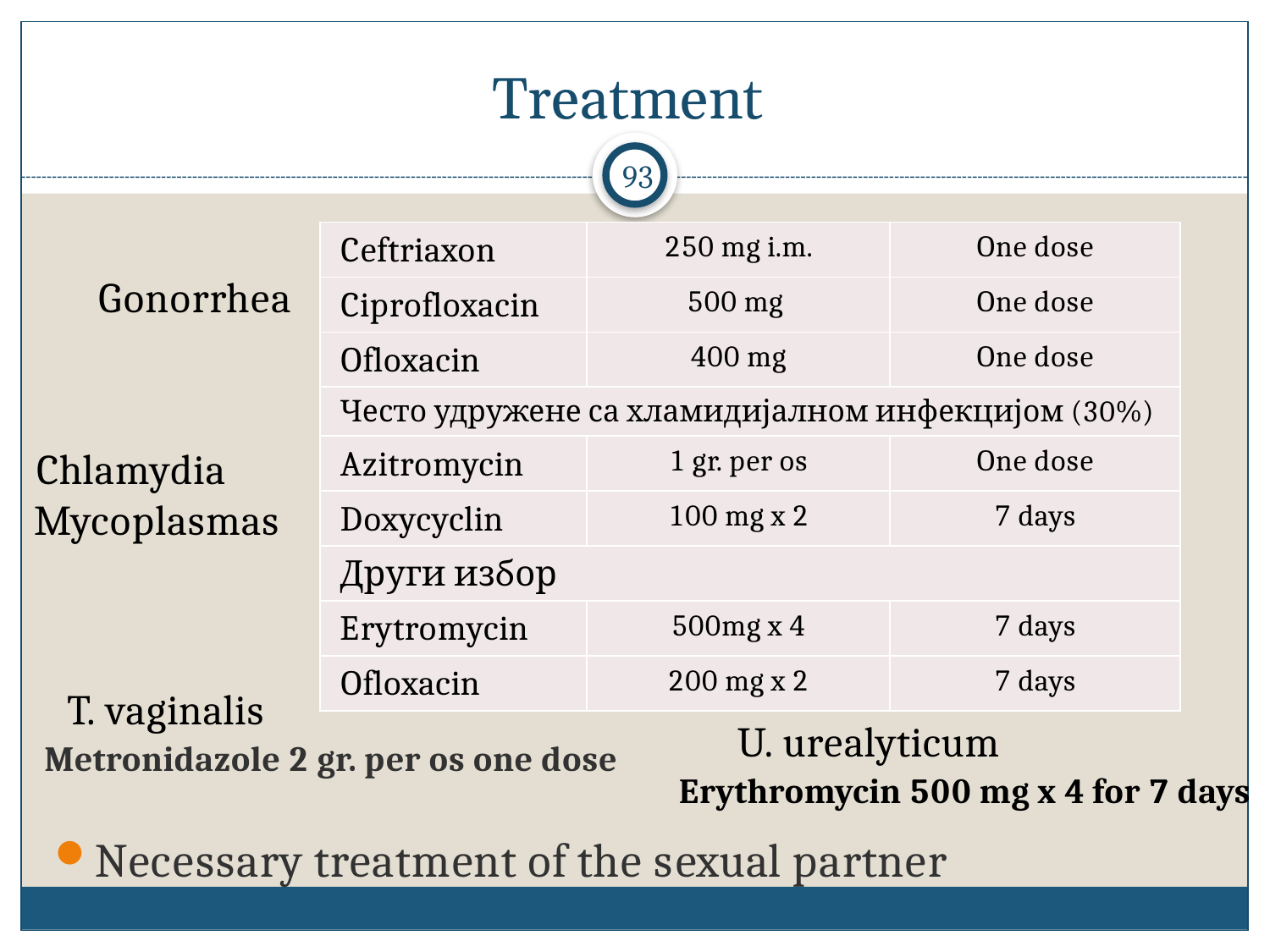

# Treatment
93

Necessary treatment of the sexual partner
| Ceftriaxon | 250 mg i.m. | One dose |
| --- | --- | --- |
| Ciprofloxacin | 500 mg | One dose |
| Ofloxacin | 400 mg | One dose |
| Често удружене са хламидијалном инфекцијом (30%) |  |  |
| Azitromycin | 1 gr. per os | One dose |
| Doxycyclin | 100 mg x 2 | 7 days |
| Други избор |  |  |
| Erytromycin | 500mg x 4 | 7 days |
| Ofloxacin | 200 mg x 2 | 7 days |
Gonorrhea
Chlamydia
Mycoplasmas
T. vaginalis
U. urealyticum
Metronidazole 2 gr. per os one dose
Erythromycin 500 mg x 4 for 7 days